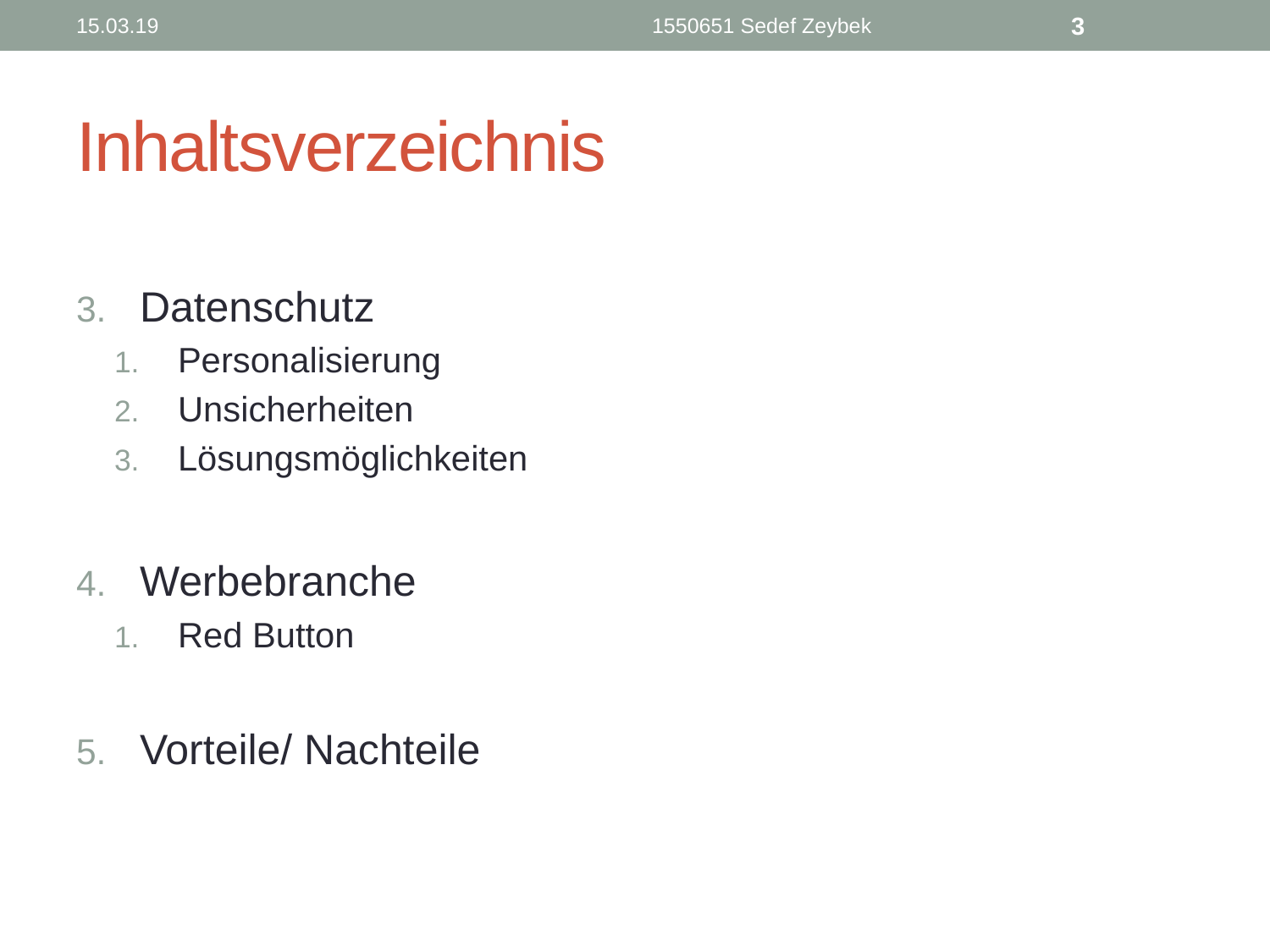

15.03.19
1550651 Sedef Zeybek
3
# Inhaltsverzeichnis

Datenschutz
Personalisierung
Unsicherheiten
Lösungsmöglichkeiten

Werbebranche
Red Button

Vorteile/ Nachteile